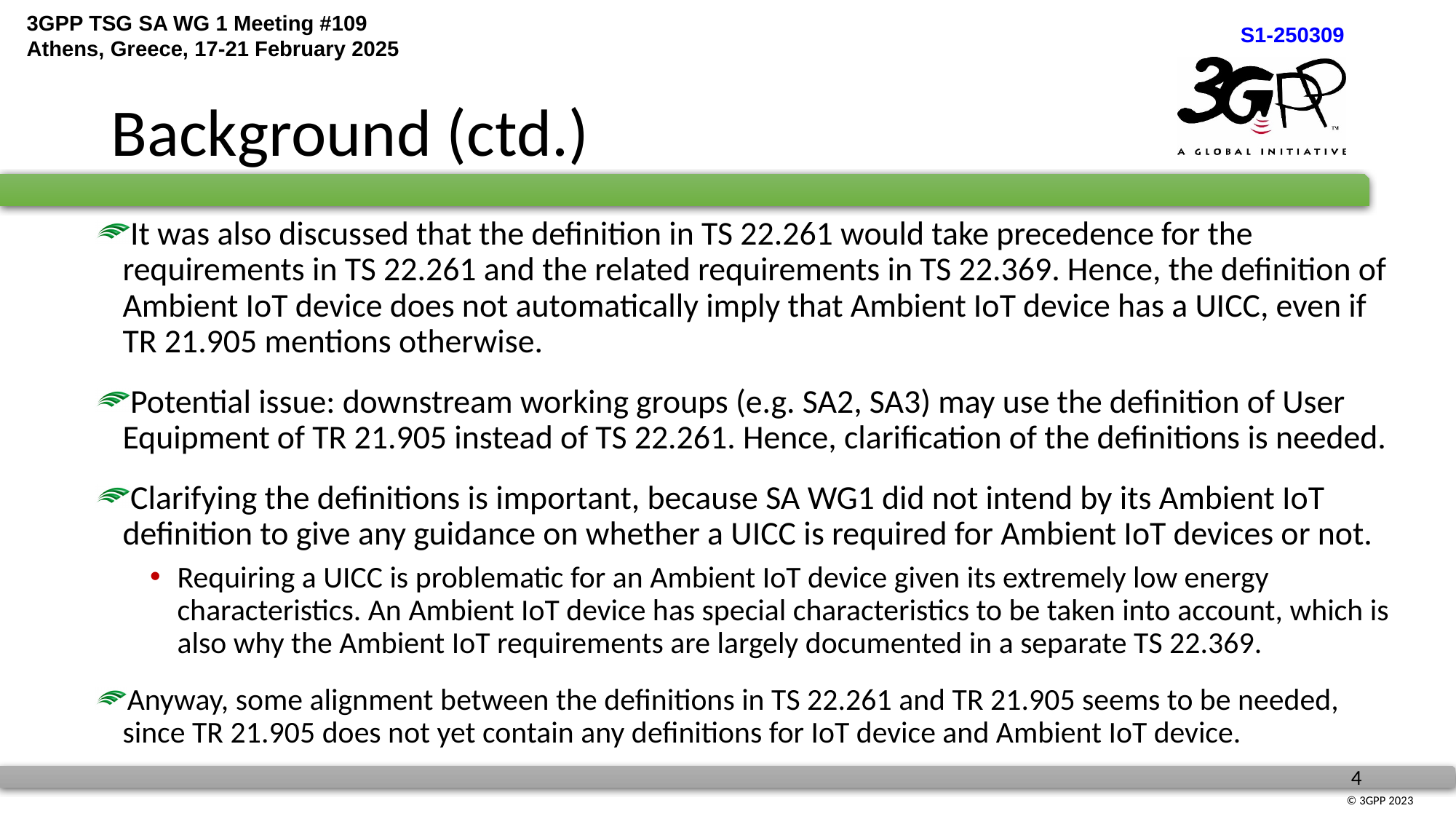

# Background (ctd.)
It was also discussed that the definition in TS 22.261 would take precedence for the requirements in TS 22.261 and the related requirements in TS 22.369. Hence, the definition of Ambient IoT device does not automatically imply that Ambient IoT device has a UICC, even if TR 21.905 mentions otherwise.
Potential issue: downstream working groups (e.g. SA2, SA3) may use the definition of User Equipment of TR 21.905 instead of TS 22.261. Hence, clarification of the definitions is needed.
Clarifying the definitions is important, because SA WG1 did not intend by its Ambient IoT definition to give any guidance on whether a UICC is required for Ambient IoT devices or not.
Requiring a UICC is problematic for an Ambient IoT device given its extremely low energy characteristics. An Ambient IoT device has special characteristics to be taken into account, which is also why the Ambient IoT requirements are largely documented in a separate TS 22.369.
Anyway, some alignment between the definitions in TS 22.261 and TR 21.905 seems to be needed, since TR 21.905 does not yet contain any definitions for IoT device and Ambient IoT device.